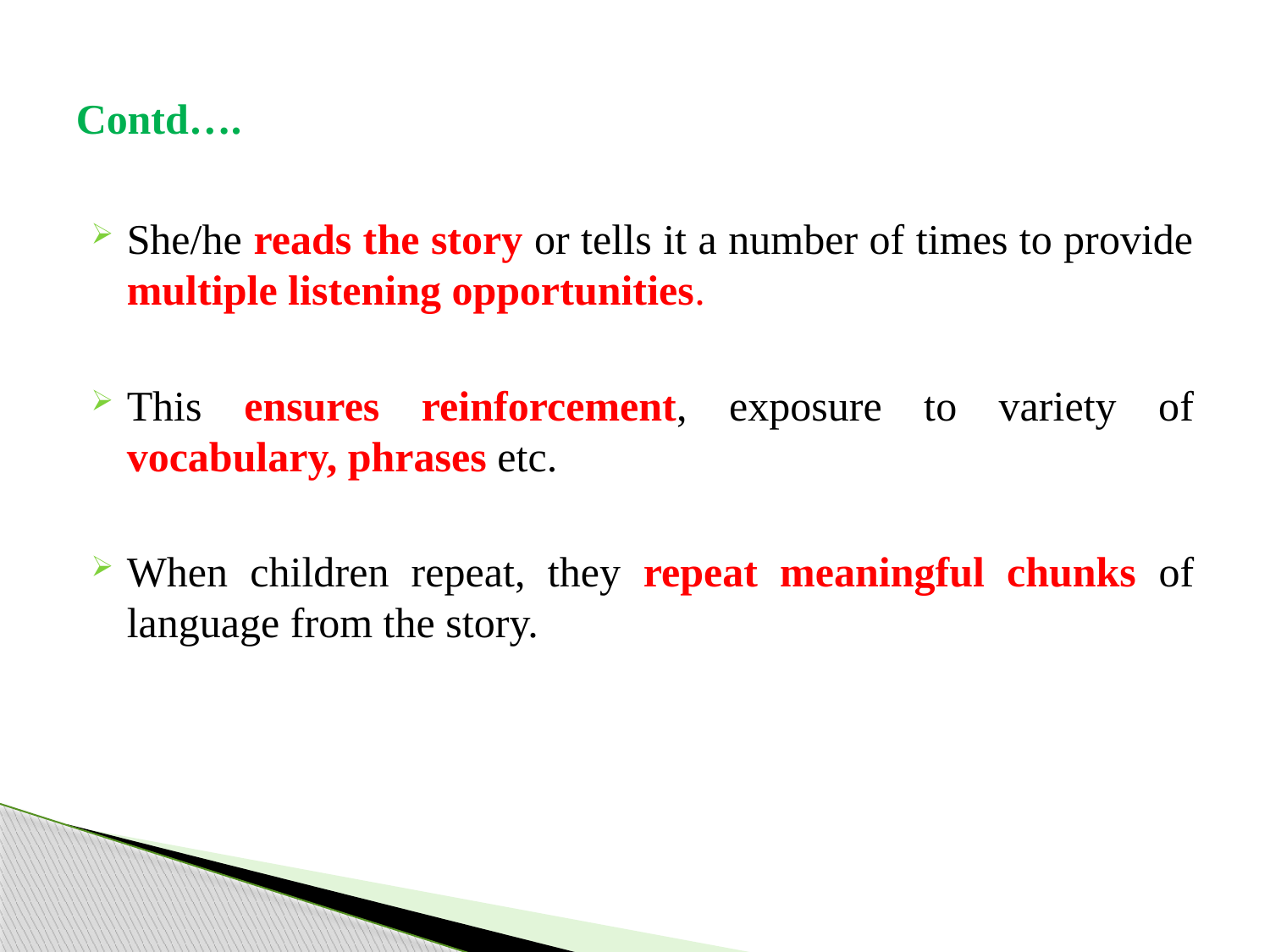

# Contd….
She/he reads the story or tells it a number of times to provide multiple listening opportunities.

This ensures reinforcement, exposure to variety of vocabulary, phrases etc.

When children repeat, they repeat meaningful chunks of language from the story.